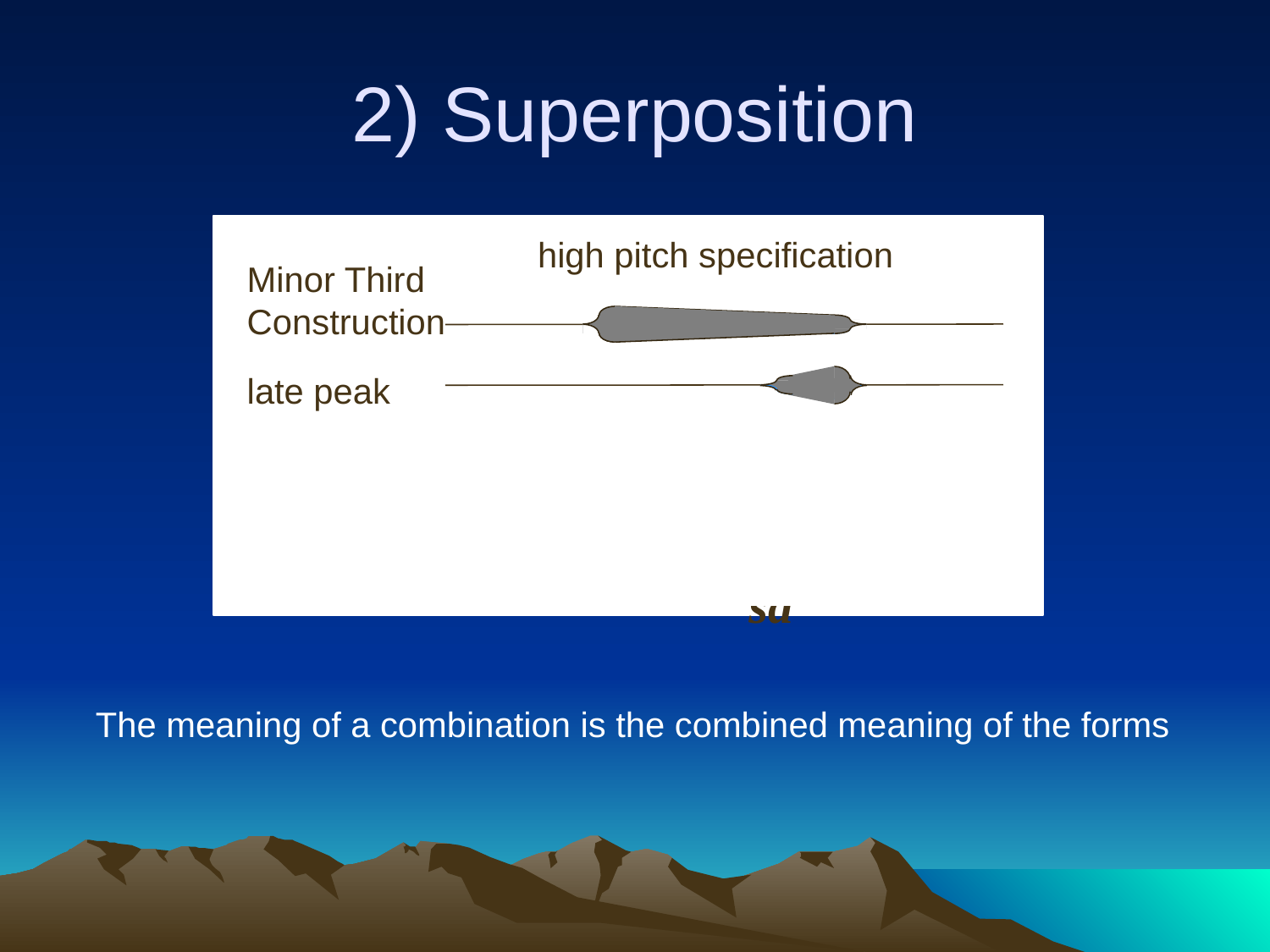

2) Superposition

high pitch specification
Minor Third
Construction

late peak

sum

Su-
sa n

The meaning of a combination is the combined meaning of the forms